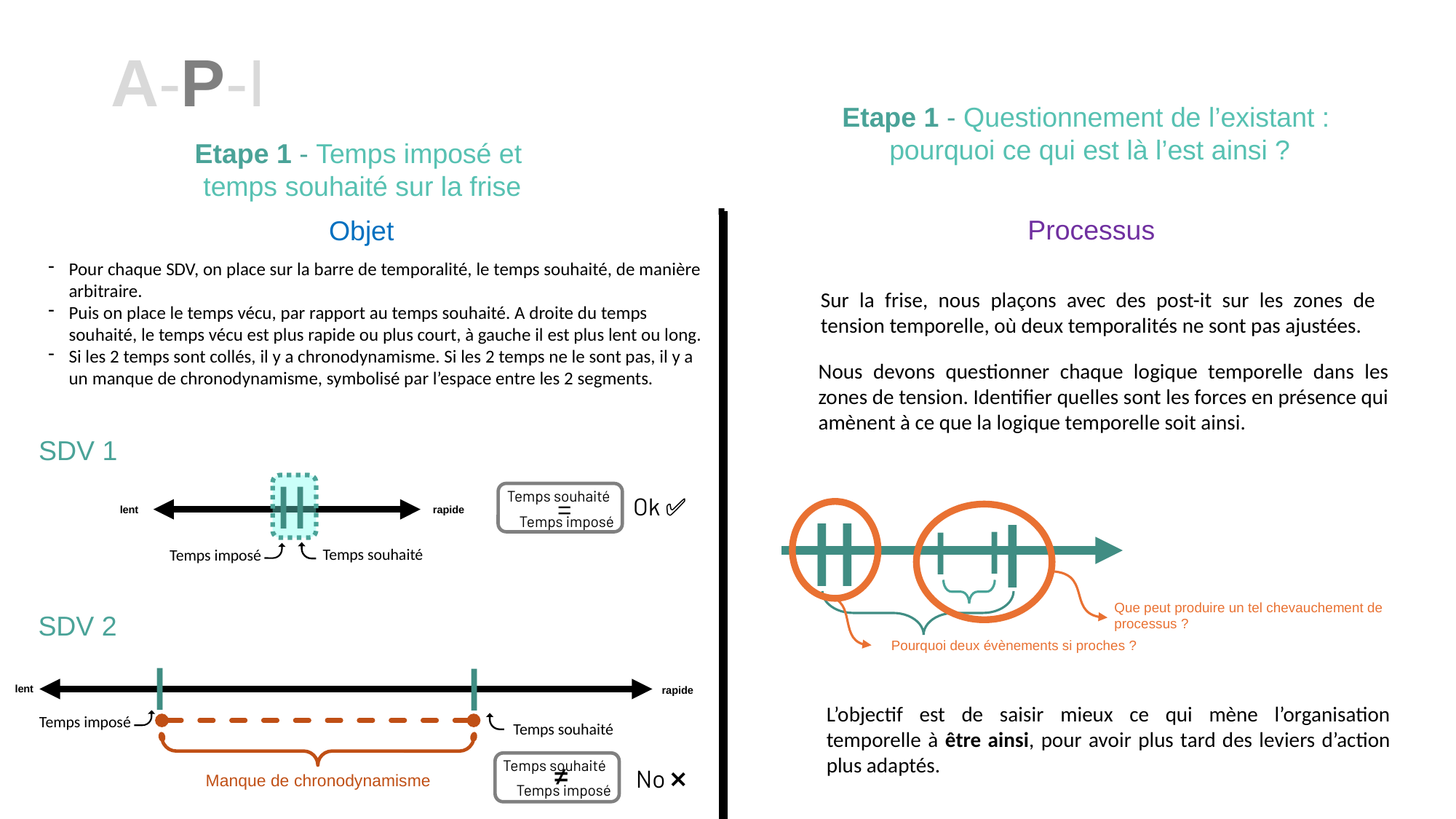

A-P-I
Etape 1 - Questionnement de l’existant :
pourquoi ce qui est là l’est ainsi ?
Etape 1 - Temps imposé et
temps souhaité sur la frise
.
Processus
Objet
Pour chaque SDV, on place sur la barre de temporalité, le temps souhaité, de manière arbitraire.
Puis on place le temps vécu, par rapport au temps souhaité. A droite du temps souhaité, le temps vécu est plus rapide ou plus court, à gauche il est plus lent ou long.
Si les 2 temps sont collés, il y a chronodynamisme. Si les 2 temps ne le sont pas, il y a un manque de chronodynamisme, symbolisé par l’espace entre les 2 segments.
Sur la frise, nous plaçons avec des post-it sur les zones de tension temporelle, où deux temporalités ne sont pas ajustées.
Nous devons questionner chaque logique temporelle dans les zones de tension. Identifier quelles sont les forces en présence qui amènent à ce que la logique temporelle soit ainsi.
SDV 1
II

Temps souhaité

=
Temps imposé
Ok ✅
I
I
I

I
I

lent
rapide

Temps souhaité
Temps imposé

Que peut produire un tel chevauchement de processus ?

SDV 2
Pourquoi deux évènements si proches ?
I
I
lent
rapide
L’objectif est de saisir mieux ce qui mène l’organisation temporelle à être ainsi, pour avoir plus tard des leviers d’action plus adaptés.
Temps imposé

Temps souhaité
Temps souhaité

≠
Temps imposé
No ❌
Manque de chronodynamisme